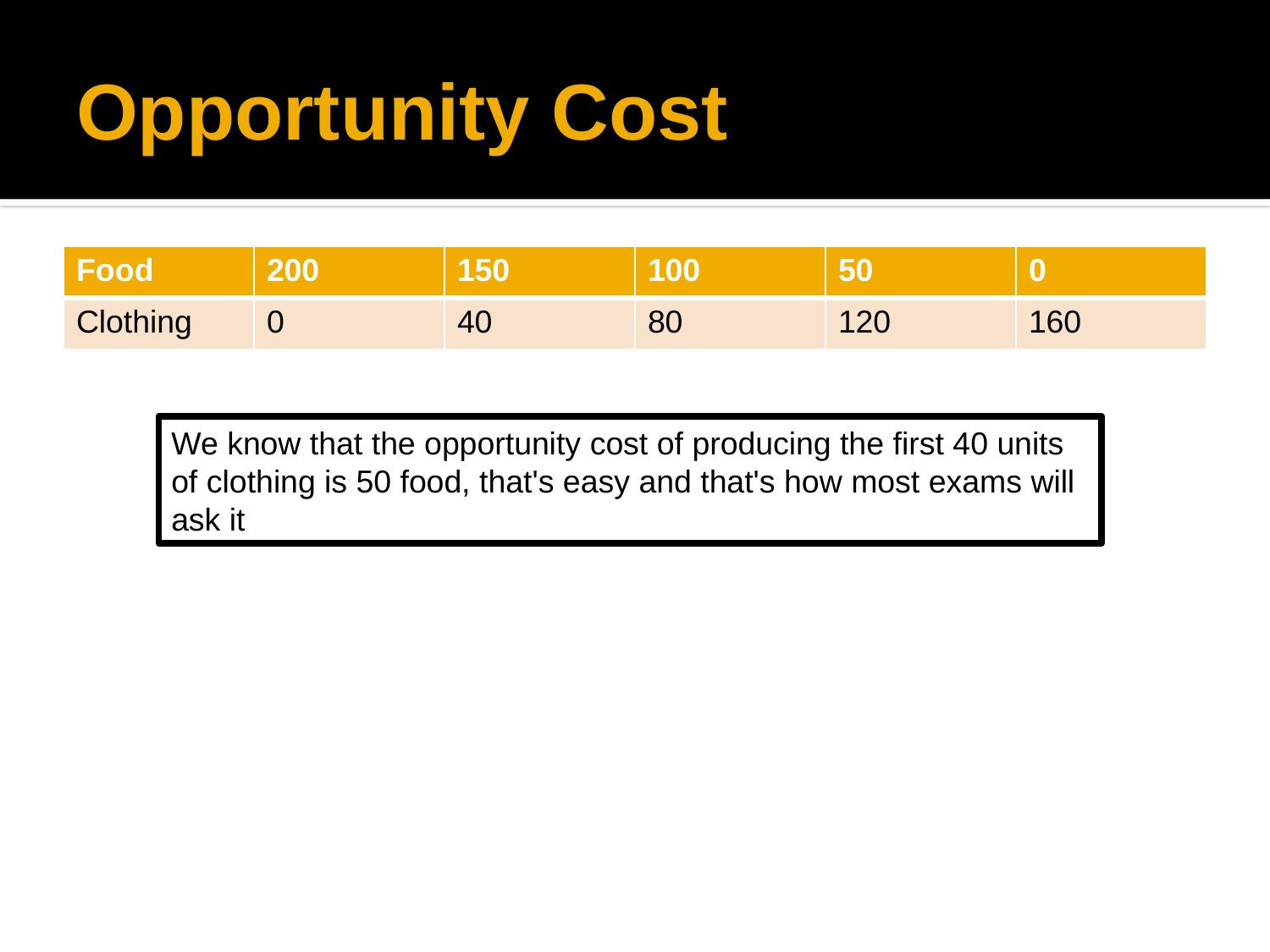

# Opportunity Cost
| Food | 200 | 150 | 100 | 50 | 0 |
| --- | --- | --- | --- | --- | --- |
| Clothing | 0 | 40 | 80 | 120 | 160 |
We know that the opportunity cost of producing the first 40 units of clothing is 50 food, that's easy and that's how most exams will ask it